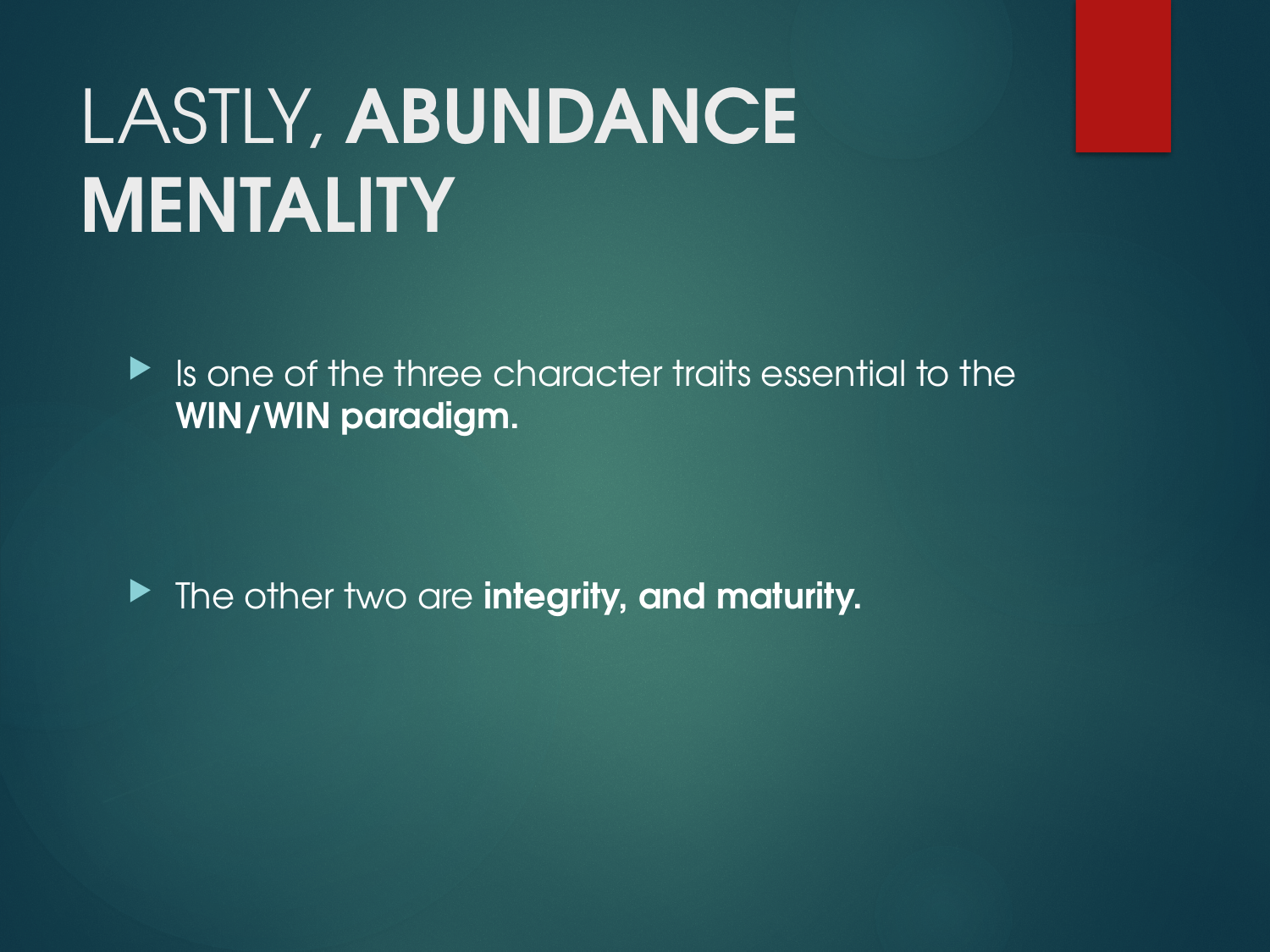

# LASTLY, ABUNDANCE MENTALITY

Is one of the three character traits essential to the  WIN/WIN paradigm.

The other two are integrity, and maturity.